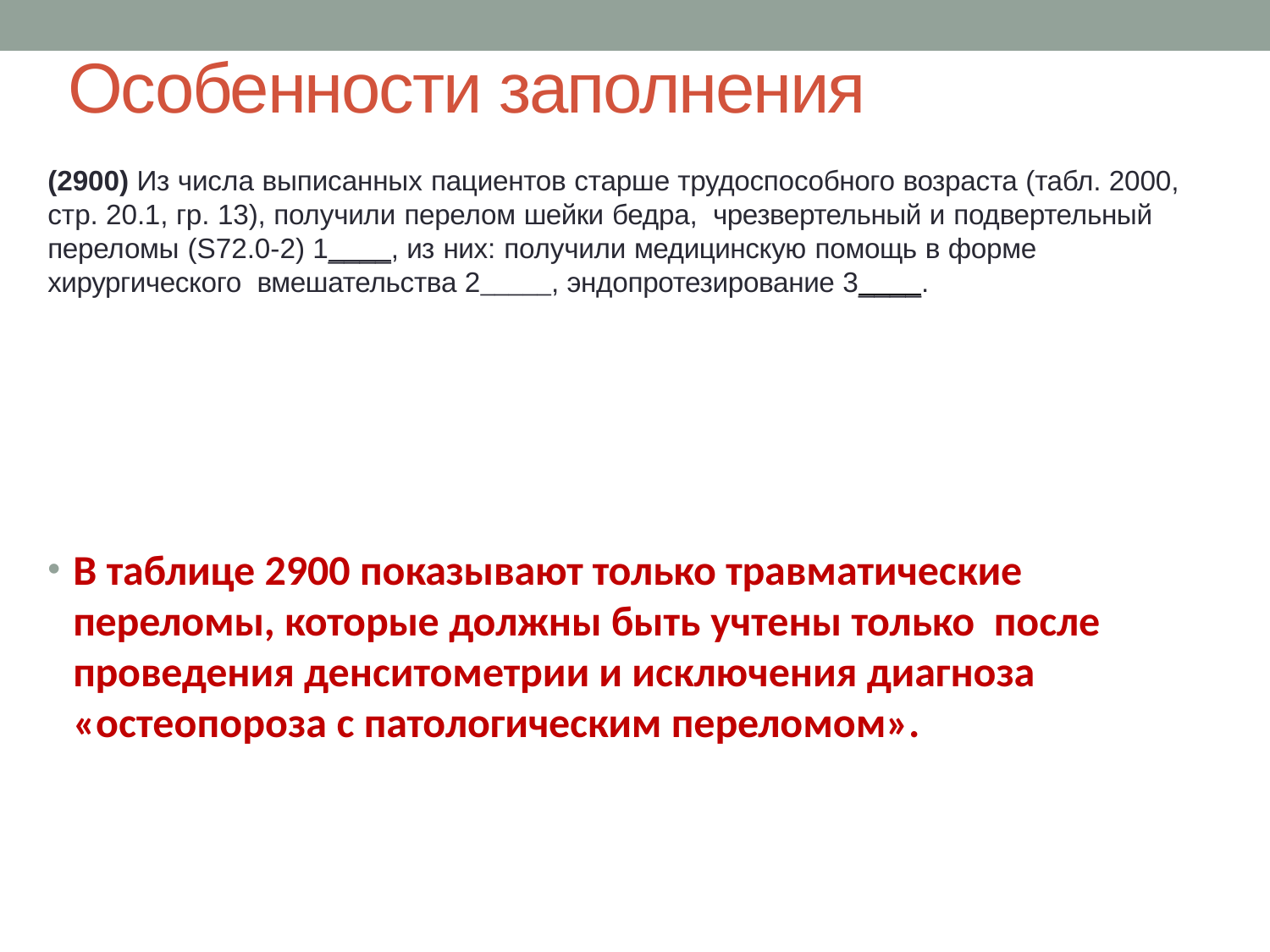

# Особенности заполнения
(2900) Из числа выписанных пациентов старше трудоспособного возраста (табл. 2000, стр. 20.1, гр. 13), получили перелом шейки бедра,  чрезвертельный и подвертельный переломы (S72.0-2) 1____, из них: получили медицинскую помощь в форме хирургического  вмешательства 2_____, эндопротезирование 3____.

В таблице 2900 показывают только травматические переломы, которые должны быть учтены только  после проведения денситометрии и исключения диагноза «остеопороза с патологическим переломом».